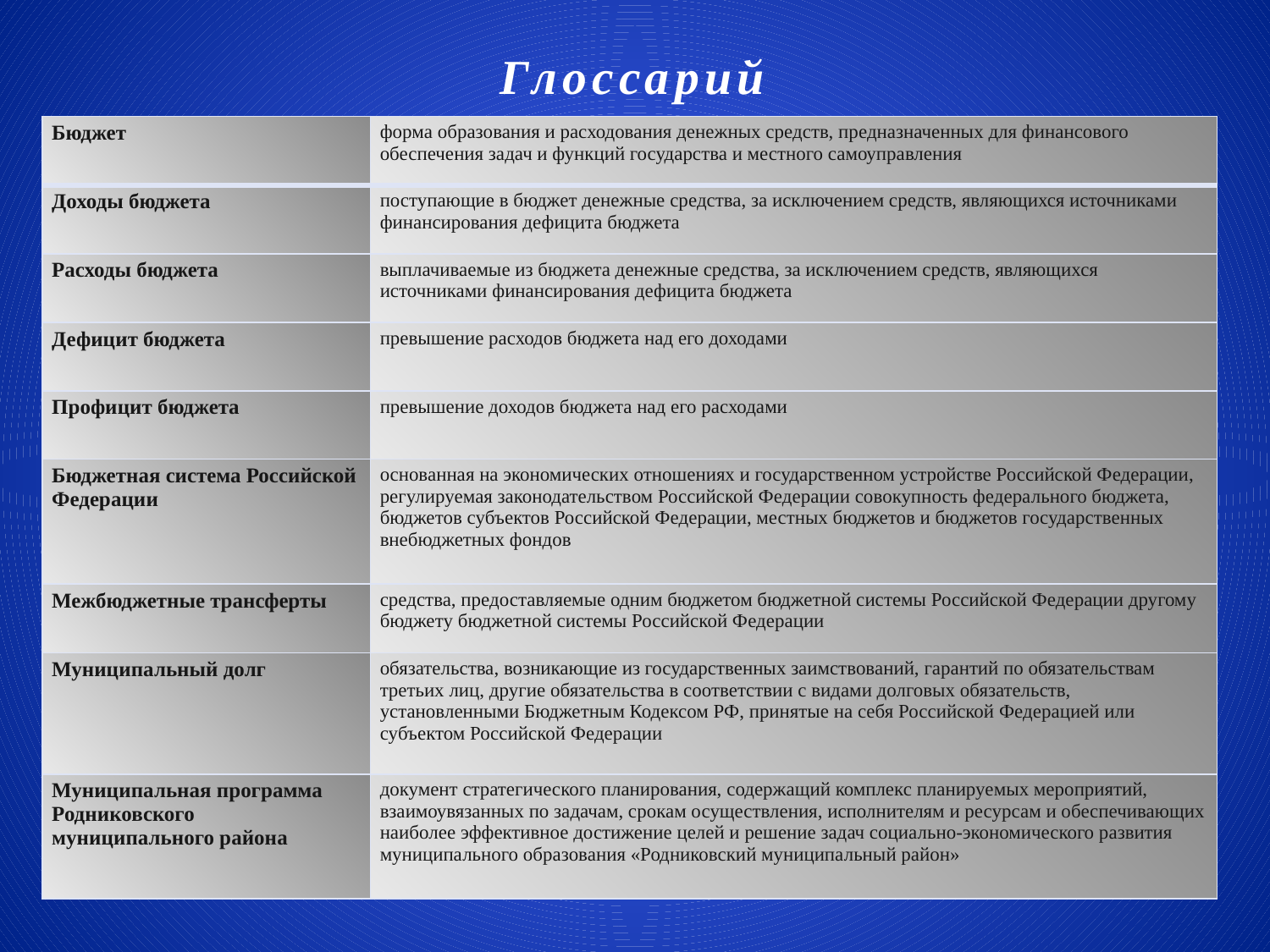

# Глоссарий
| Бюджет | форма образования и расходования денежных средств, предназначенных для финансового обеспечения задач и функций государства и местного самоуправления |
| --- | --- |
| Доходы бюджета | поступающие в бюджет денежные средства, за исключением средств, являющихся источниками финансирования дефицита бюджета |
| Расходы бюджета | выплачиваемые из бюджета денежные средства, за исключением средств, являющихся источниками финансирования дефицита бюджета |
| Дефицит бюджета | превышение расходов бюджета над его доходами |
| Профицит бюджета | превышение доходов бюджета над его расходами |
| Бюджетная система Российской Федерации | основанная на экономических отношениях и государственном устройстве Российской Федерации, регулируемая законодательством Российской Федерации совокупность федерального бюджета, бюджетов субъектов Российской Федерации, местных бюджетов и бюджетов государственных внебюджетных фондов |
| Межбюджетные трансферты | средства, предоставляемые одним бюджетом бюджетной системы Российской Федерации другому бюджету бюджетной системы Российской Федерации |
| Муниципальный долг | обязательства, возникающие из государственных заимствований, гарантий по обязательствам третьих лиц, другие обязательства в соответствии с видами долговых обязательств, установленными Бюджетным Кодексом РФ, принятые на себя Российской Федерацией или субъектом Российской Федерации |
| Муниципальная программа Родниковского муниципального района | документ стратегического планирования, содержащий комплекс планируемых мероприятий, взаимоувязанных по задачам, срокам осуществления, исполнителям и ресурсам и обеспечивающих наиболее эффективное достижение целей и решение задач социально-экономического развития муниципального образования «Родниковский муниципальный район» |